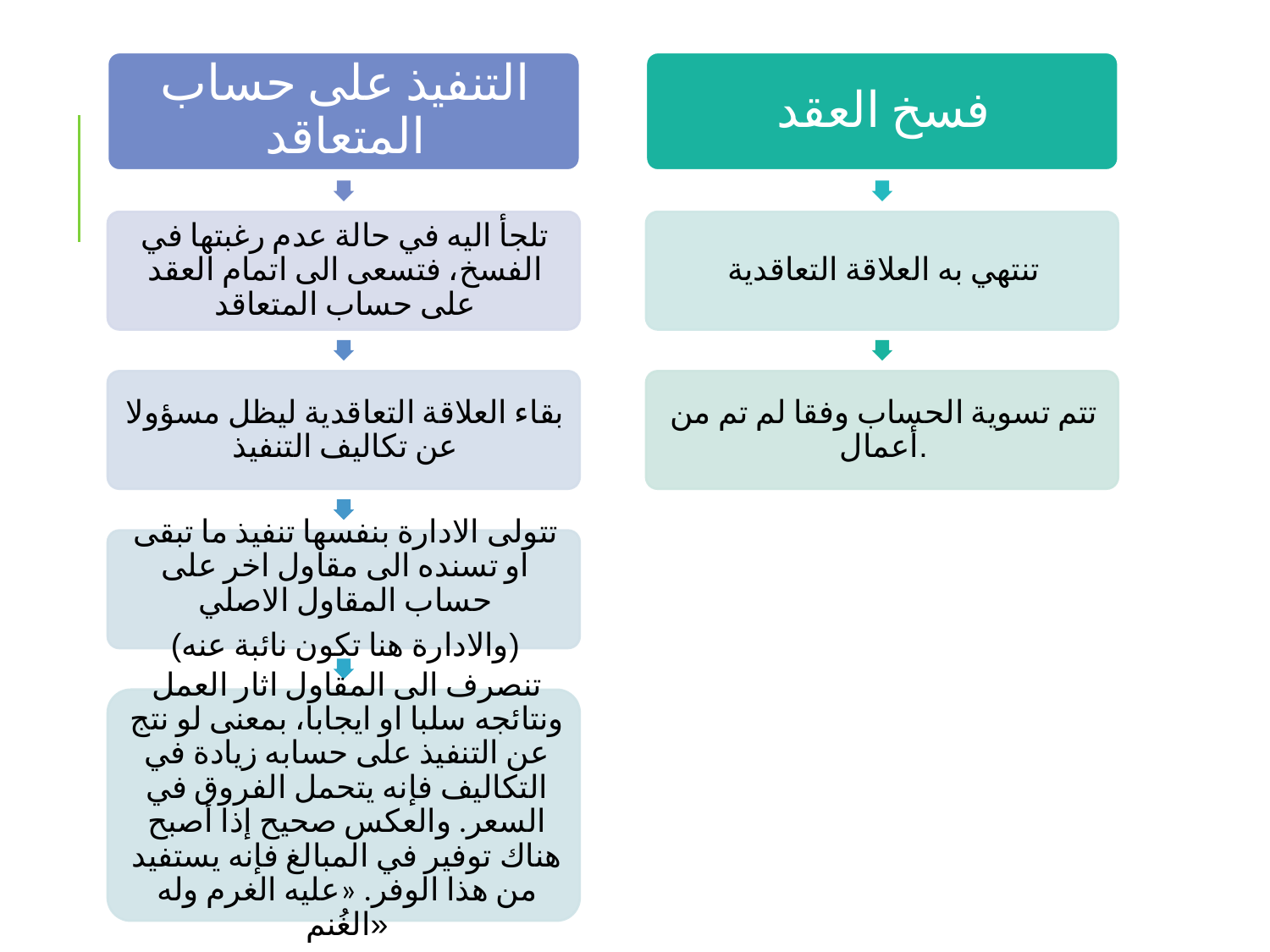

التنفيذ على حساب المتعاقد
تلجأ اليه في حالة عدم رغبتها في الفسخ، فتسعى الى اتمام العقد على حساب المتعاقد
بقاء العلاقة التعاقدية ليظل مسؤولا عن تكاليف التنفيذ
تتولى الادارة بنفسها تنفيذ ما تبقى او تسنده الى مقاول اخر على حساب المقاول الاصلي
(والادارة هنا تكون نائبة عنه)
تنصرف الى المقاول اثار العمل ونتائجه سلبا او ايجابا، بمعنى لو نتج عن التنفيذ على حسابه زيادة في التكاليف فإنه يتحمل الفروق في السعر. والعكس صحيح إذا أصبح هناك توفير في المبالغ فإنه يستفيد من هذا الوفر. «عليه الغرم وله الغُنم»
فسخ العقد
تنتهي به العلاقة التعاقدية
تتم تسوية الحساب وفقا لم تم من أعمال.
#